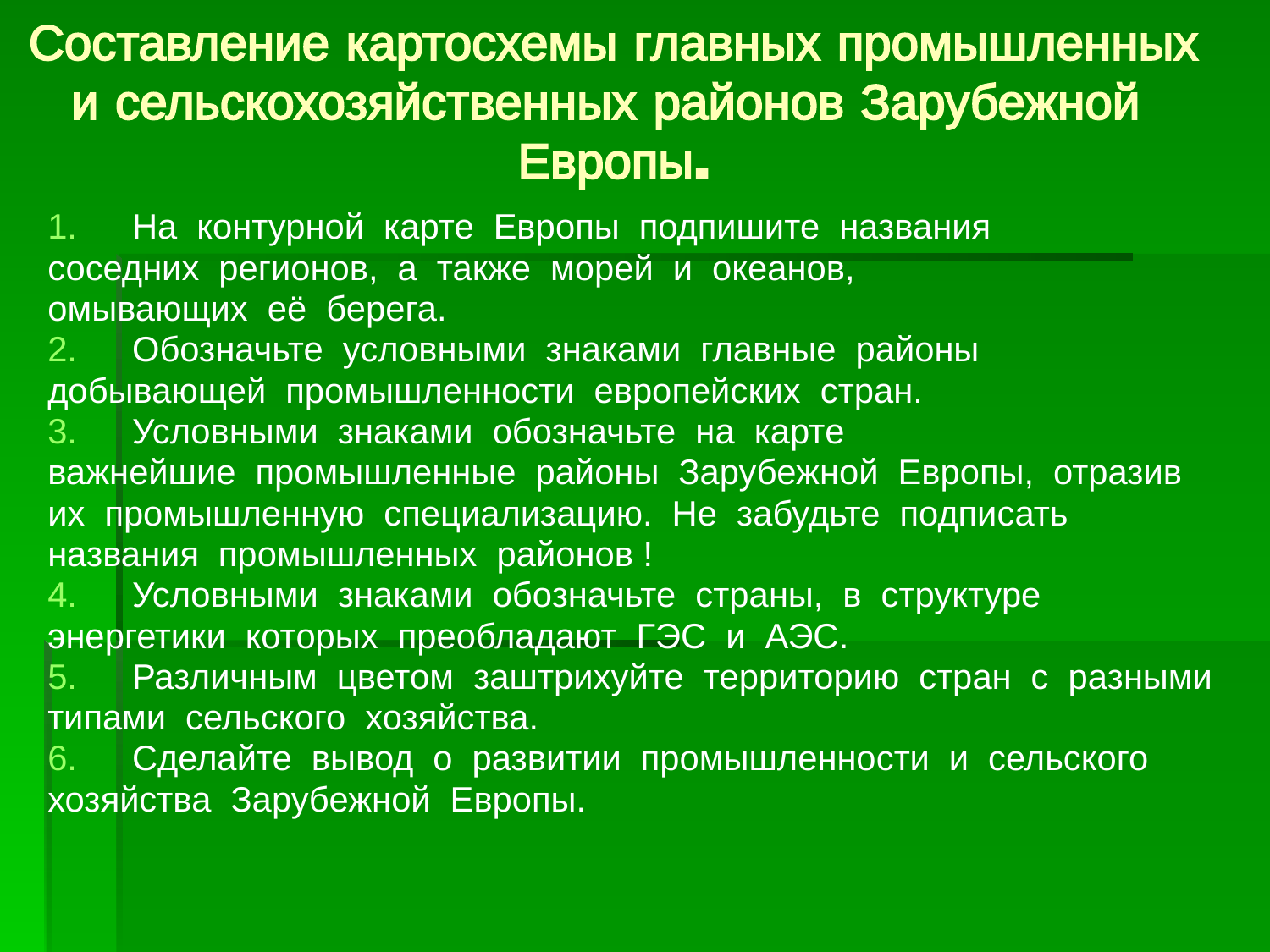

# Составление картосхемы главных промышленных и сельскохозяйственных районов Зарубежной  Европы.
На  контурной  карте  Европы  подпишите  названия
соседних  регионов,  а  также  морей  и  океанов,
омывающих  её  берега.
Обозначьте  условными  знаками  главные  районы
добывающей  промышленности  европейских  стран.
Условными  знаками  обозначьте  на  карте
важнейшие  промышленные  районы  Зарубежной  Европы,  отразив
их  промышленную  специализацию.  Не  забудьте  подписать
названия  промышленных  районов !
Условными  знаками  обозначьте  страны,  в  структуре
энергетики  которых  преобладают  ГЭС  и  АЭС.
Различным  цветом  заштрихуйте  территорию  стран  с  разными
типами  сельского  хозяйства.
Сделайте  вывод  о  развитии  промышленности  и  сельского
хозяйства  Зарубежной  Европы.